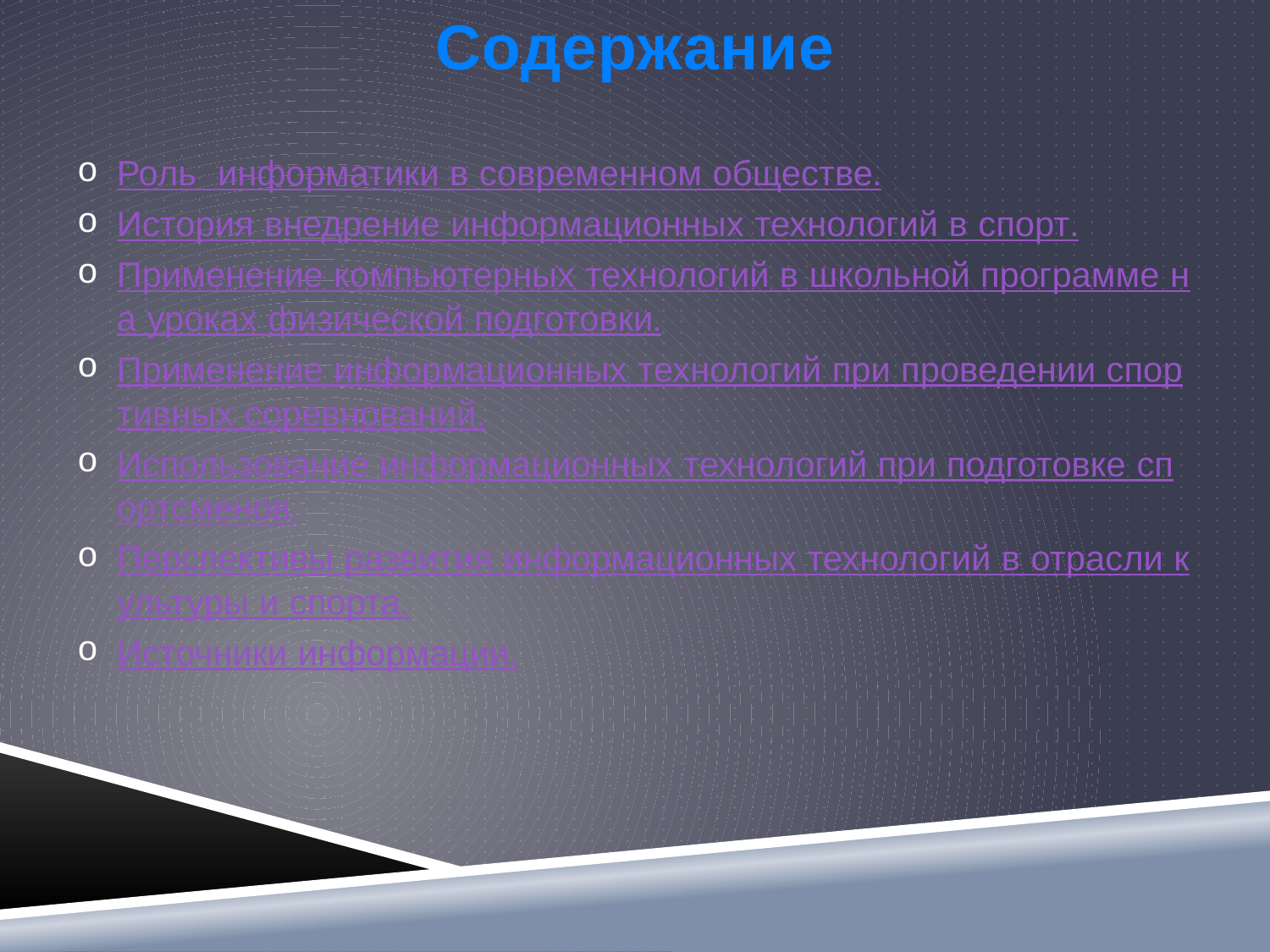

Содержание
Роль  информатики в современном обществе.
История внедрение информационных технологий в спорт.
Применение компьютерных технологий в школьной программе на уроках физической подготовки.
Применение информационных технологий при проведении спортивных соревнований.
Использование информационных технологий при подготовке спортсменов.
Перспективы развития информационных технологий в отрасли культуры и спорта.
Источники информации.